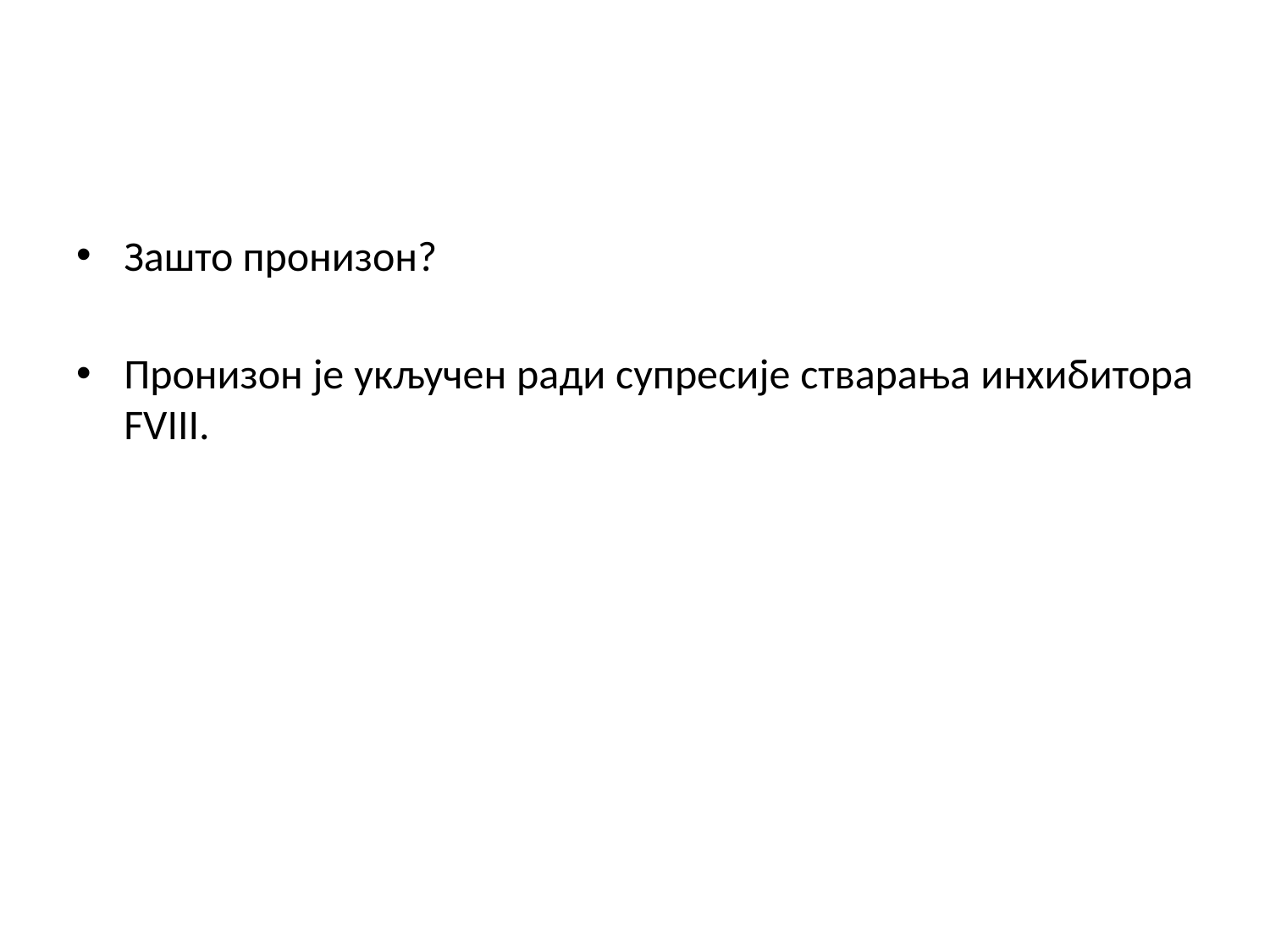

#
Зашто пронизон?

Пронизон је укључен ради супресије стварања инхибитора FVIII.